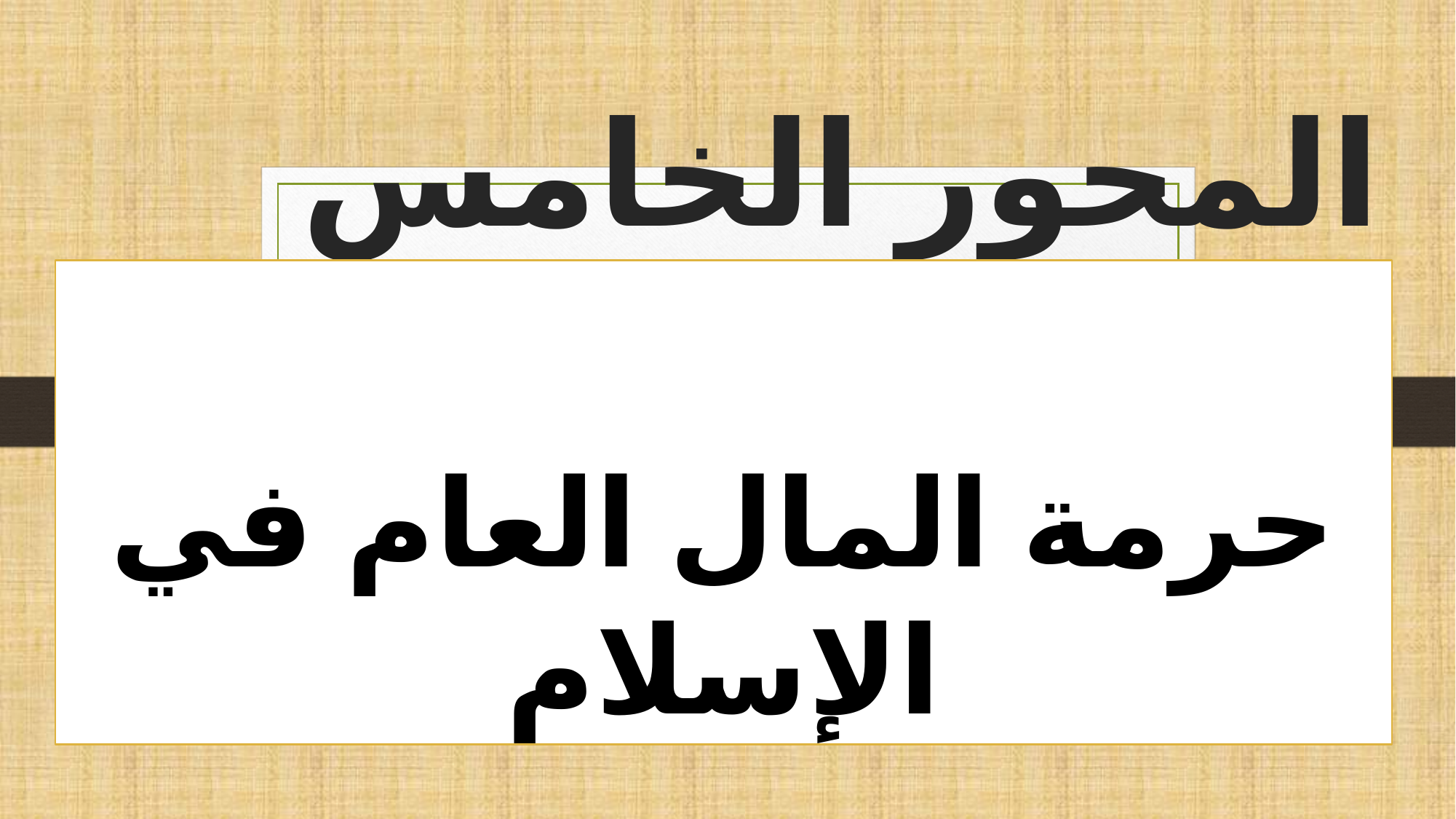

# المحور الخامس

حرمة المال العام في الإسلام